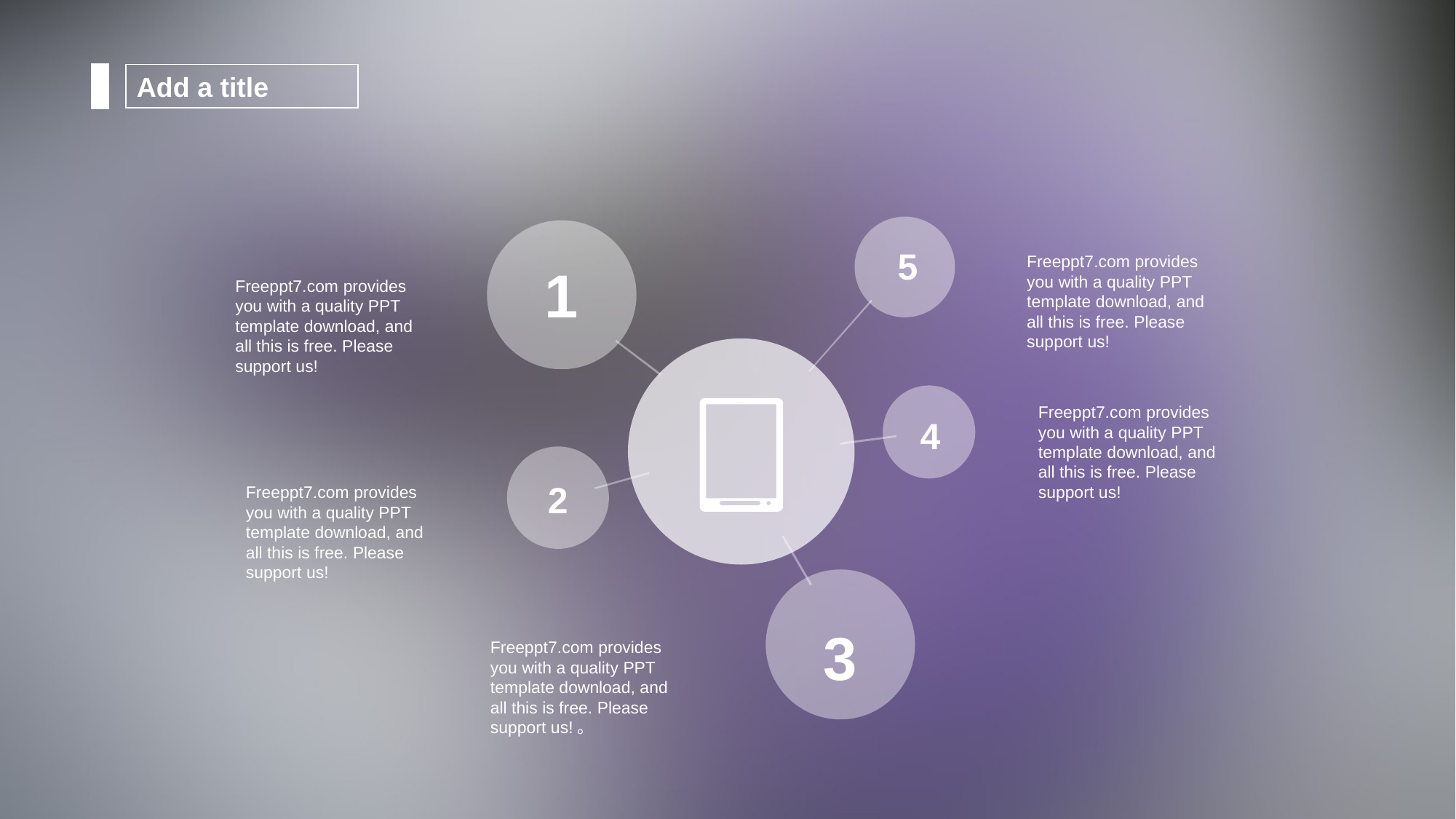

Add a title

5
Freeppt7.com provides you with a quality PPT template download, and all this is free. Please support us!
1
Freeppt7.com provides you with a quality PPT template download, and all this is free. Please support us!

Freeppt7.com provides you with a quality PPT template download, and all this is free. Please support us!

4

2

Freeppt7.com provides you with a quality PPT template download, and all this is free. Please support us!

3
Freeppt7.com provides you with a quality PPT template download, and all this is free. Please support us!。